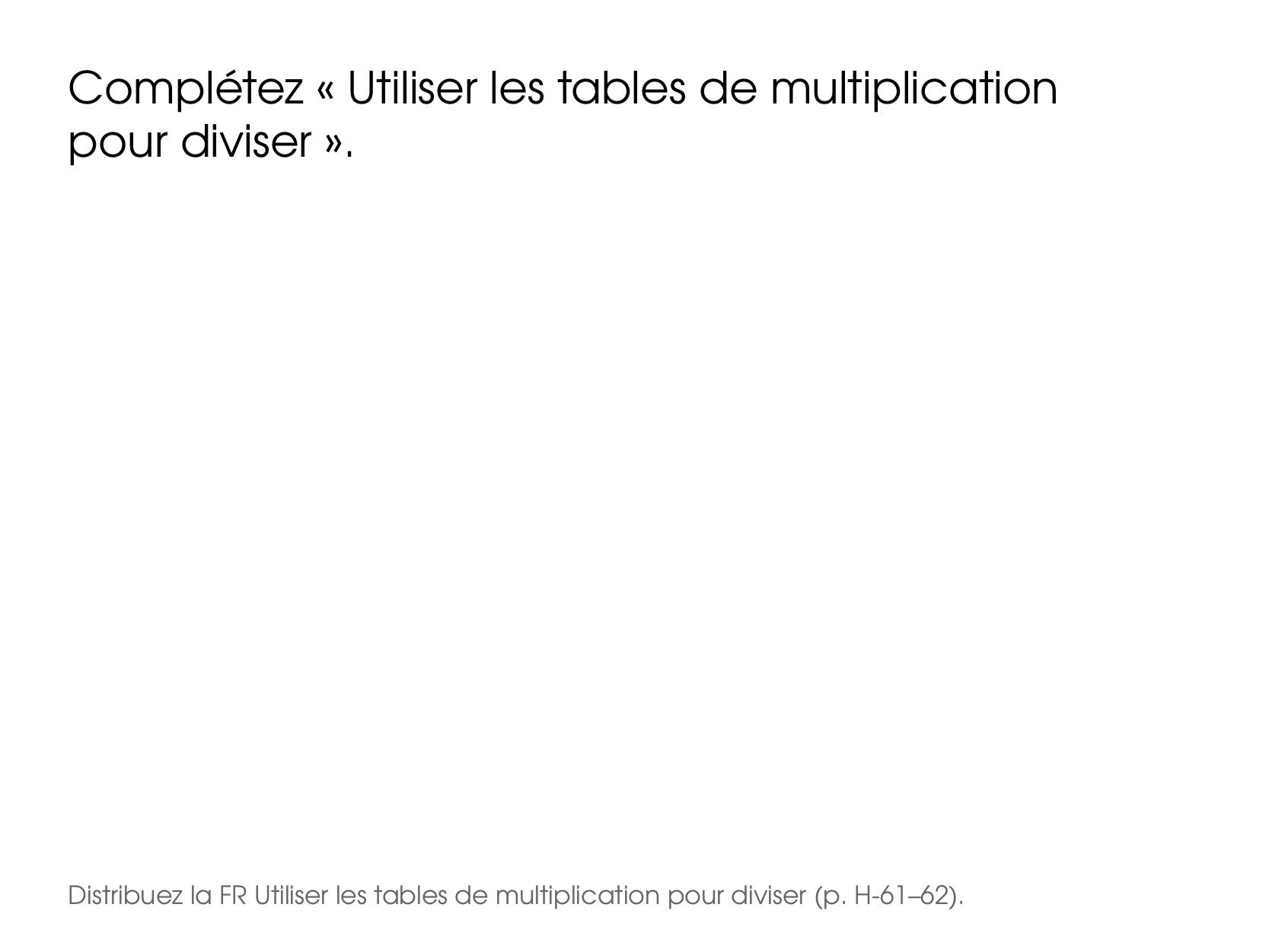

Complétez « Utiliser les tables de multiplication pour diviser ».
Distribuez la FR Utiliser les tables de multiplication pour diviser (p. H-61–62).